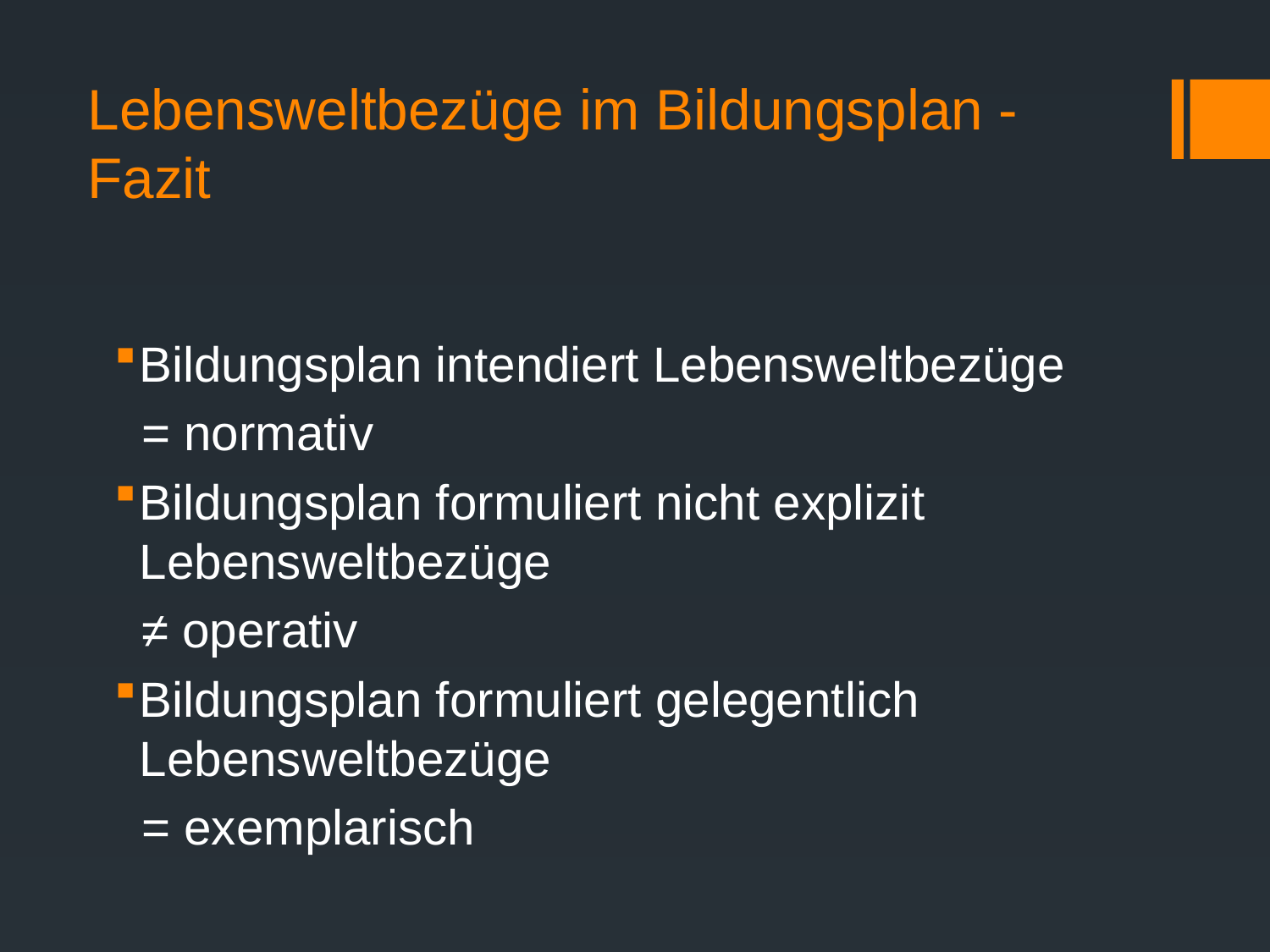

# Lebensweltbezüge im Bildungsplan - Fazit
Bildungsplan intendiert Lebensweltbezüge
  = normativ
Bildungsplan formuliert nicht explizit Lebensweltbezüge
  ≠ operativ
Bildungsplan formuliert gelegentlich Lebensweltbezüge
  = exemplarisch